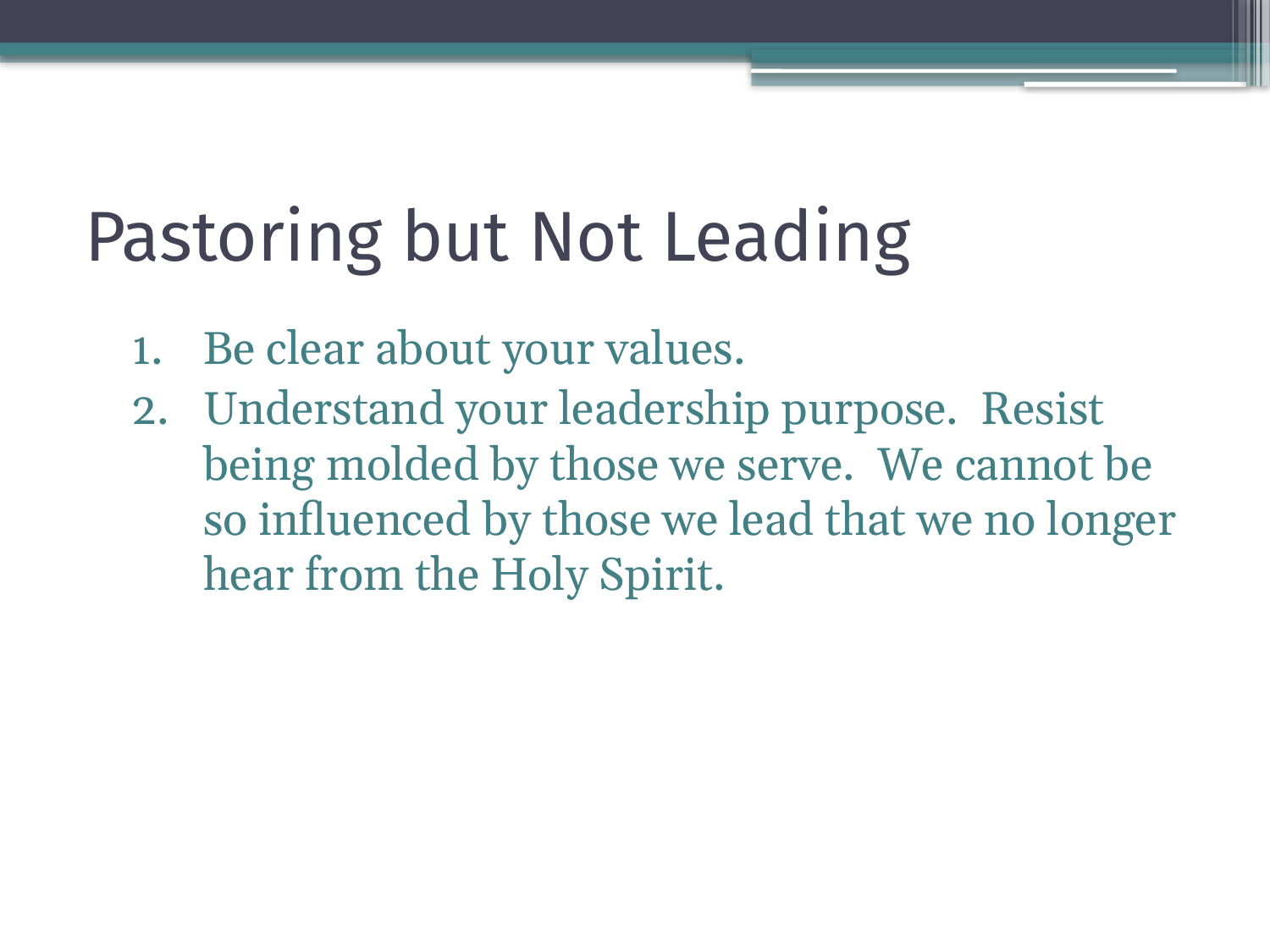

# Pastoring but Not Leading
Be clear about your values.
Understand your leadership purpose.  Resist being molded by those we serve.  We cannot be so influenced by those we lead that we no longer hear from the Holy Spirit.